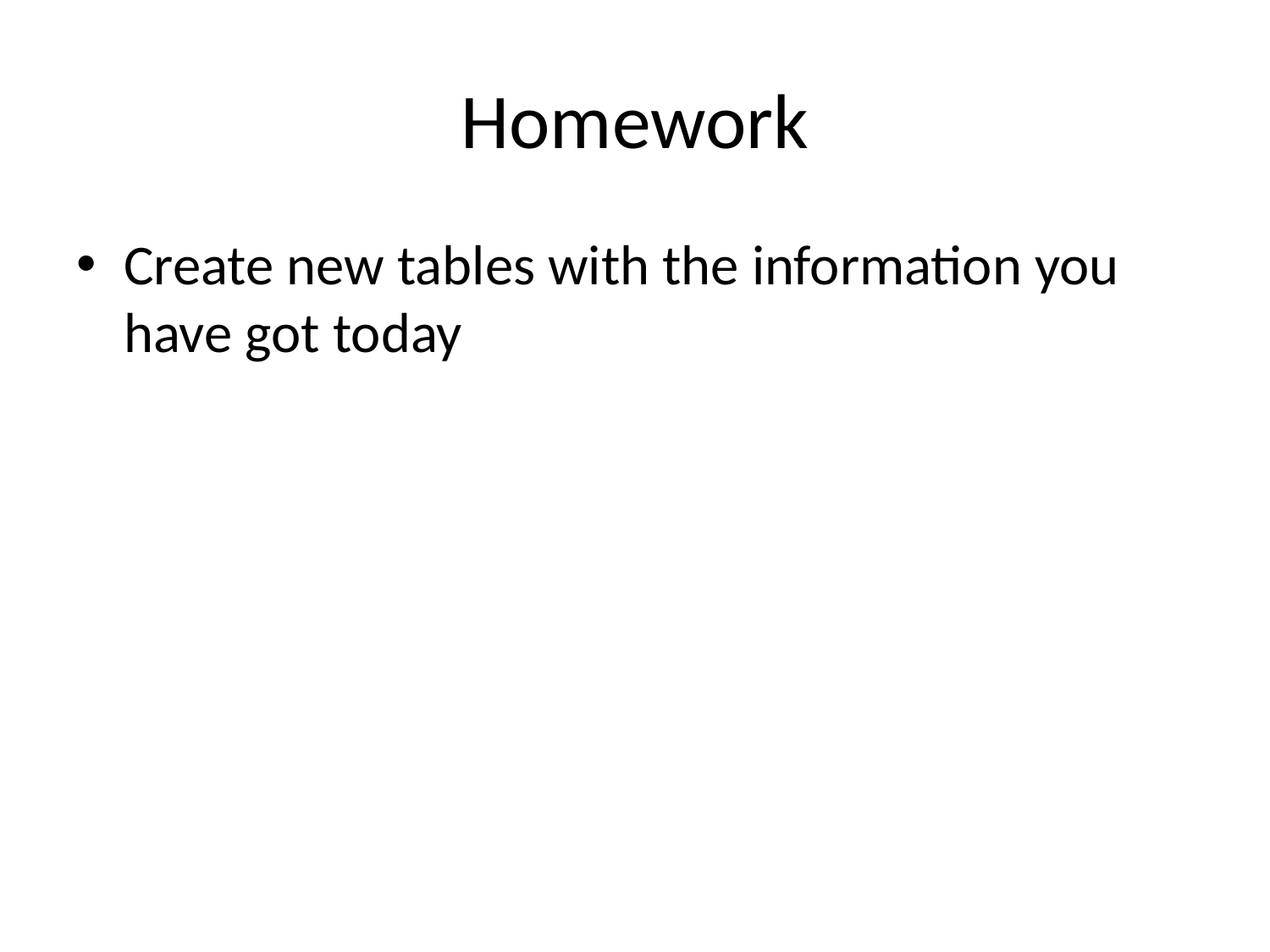

# Homework
Create new tables with the information you have got today